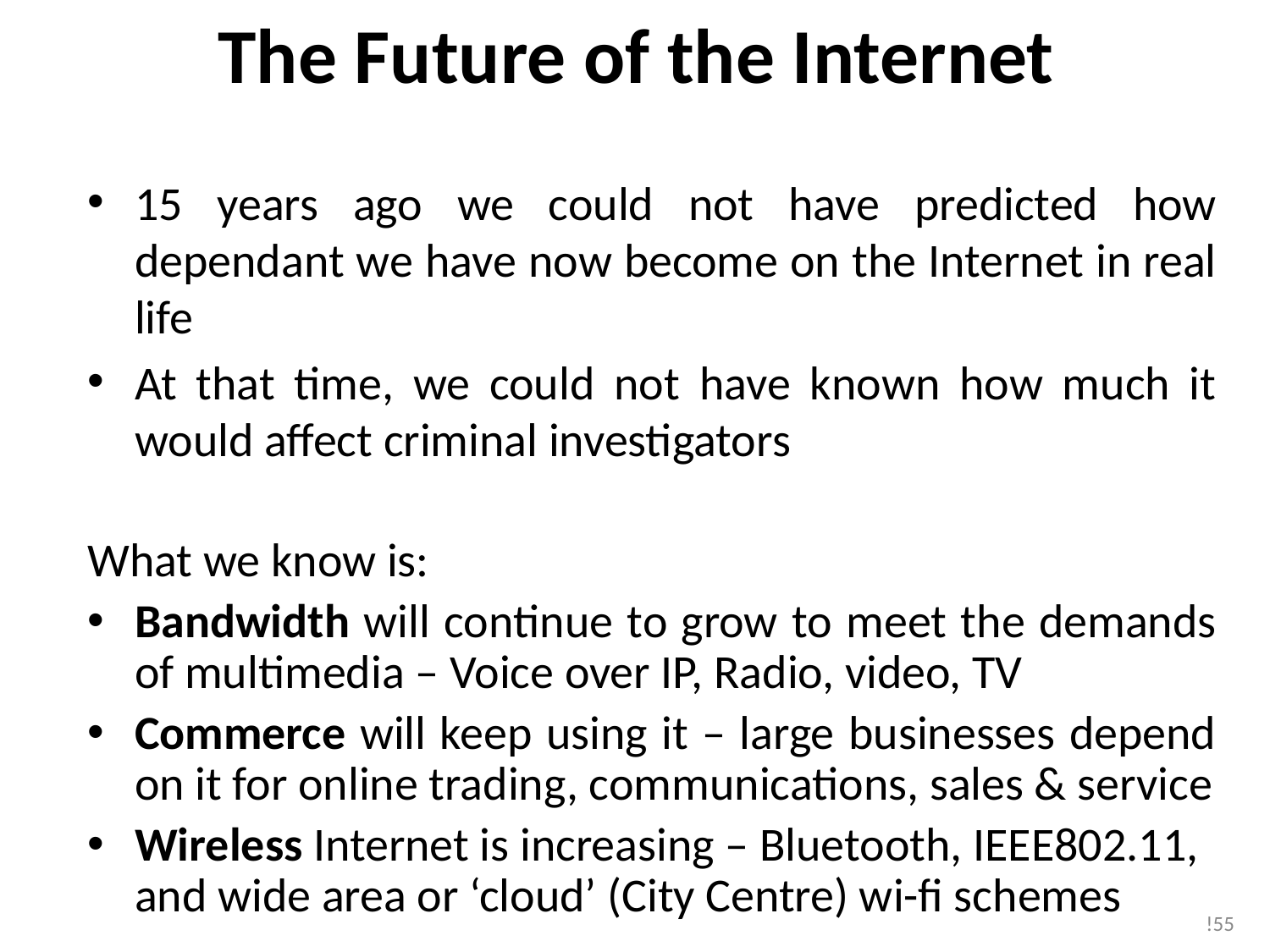

# The Future of the Internet
15 years ago we could not have predicted how dependant we have now become on the Internet in real life
At that time, we could not have known how much it would affect criminal investigators

What we know is:
Bandwidth will continue to grow to meet the demands of multimedia – Voice over IP, Radio, video, TV
Commerce will keep using it – large businesses depend on it for online trading, communications, sales & service
Wireless Internet is increasing – Bluetooth, IEEE802.11, and wide area or ‘cloud’ (City Centre) wi-fi schemes
!55